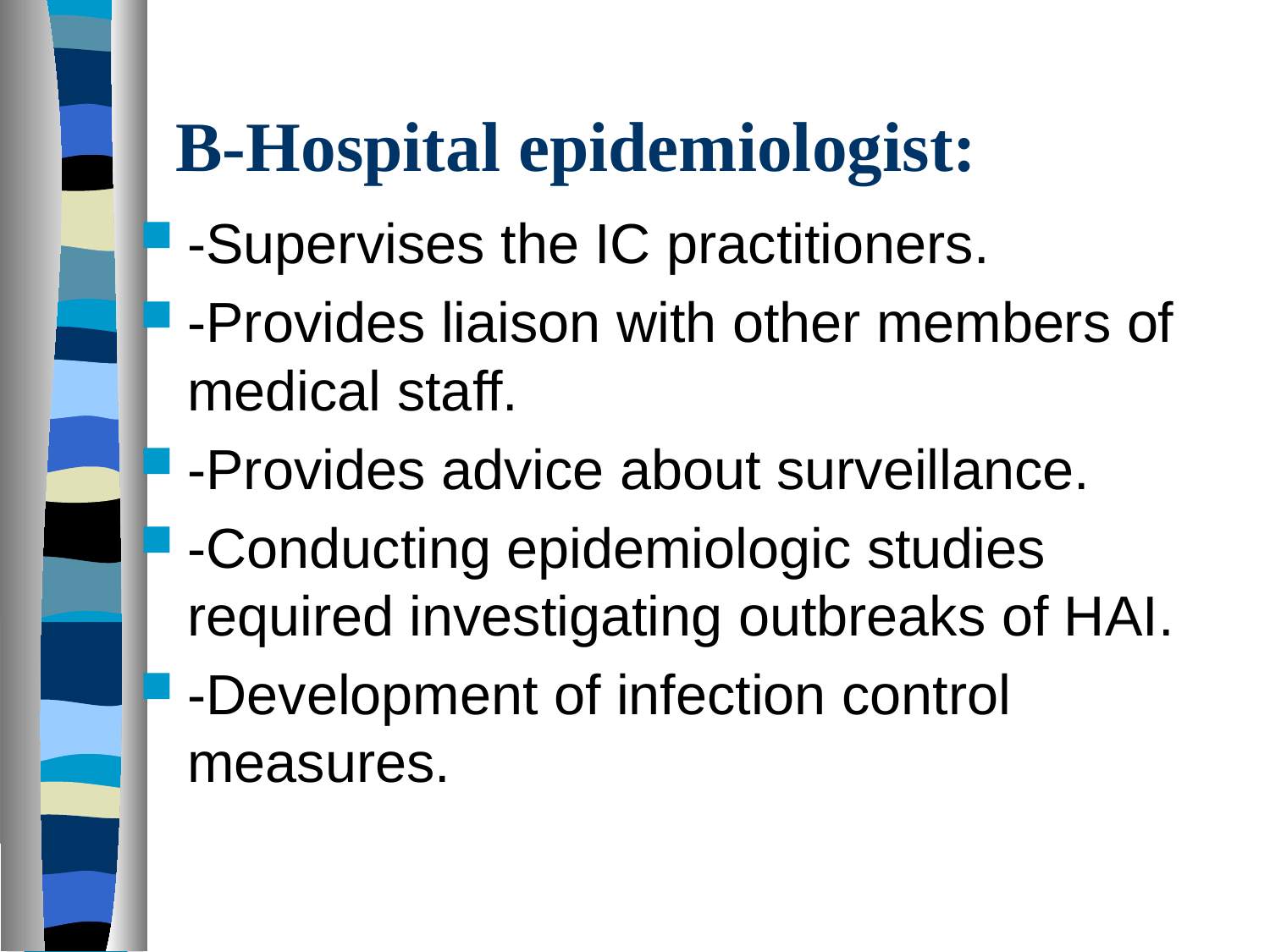

# B-Hospital epidemiologist:
-Supervises the IC practitioners.
-Provides liaison with other members of medical staff.
-Provides advice about surveillance.
-Conducting epidemiologic studies required investigating outbreaks of HAI.
-Development of infection control measures.